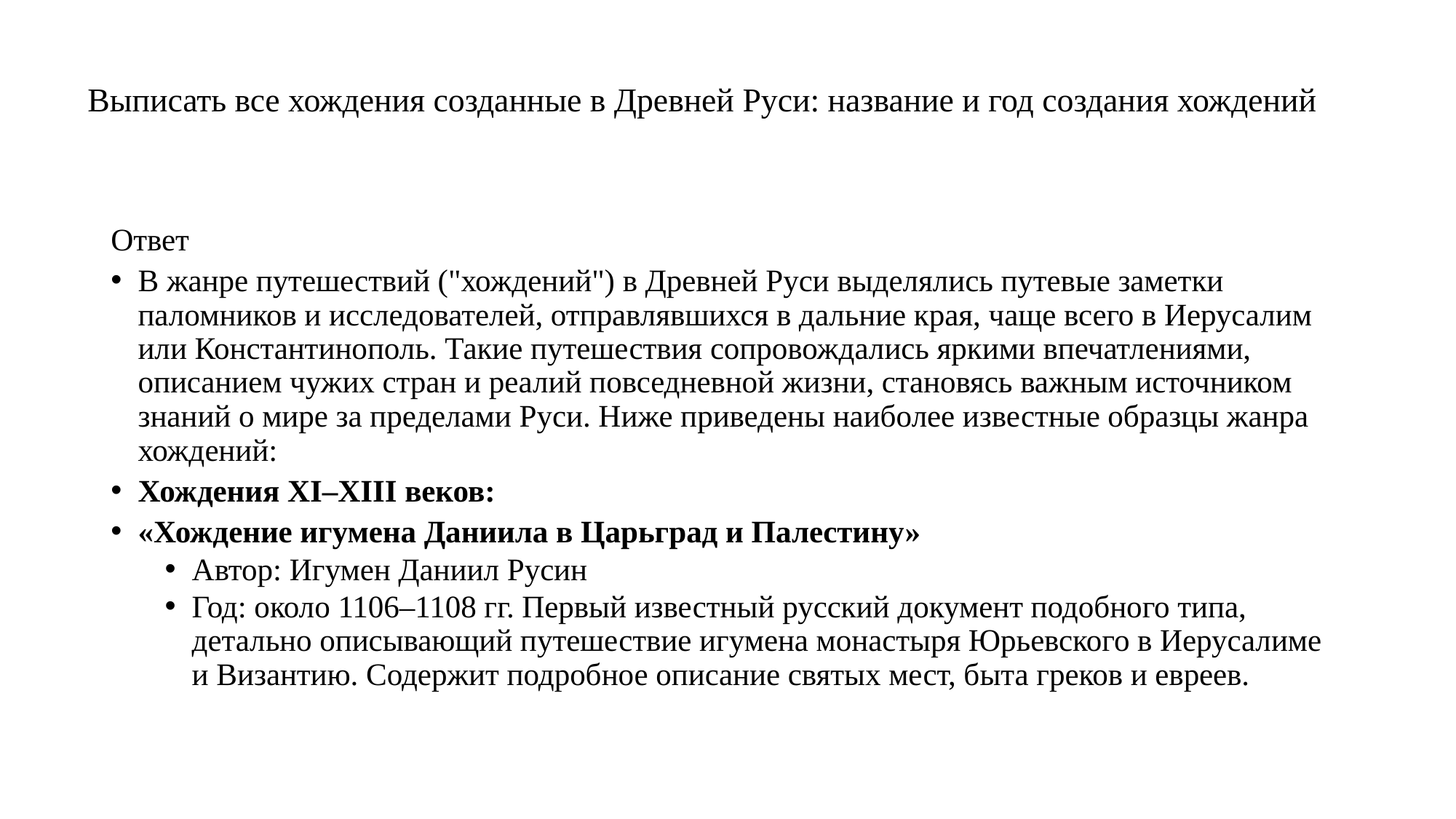

# Выписать все хождения созданные в Древней Руси: название и год создания хождений
Ответ
В жанре путешествий ("хождений") в Древней Руси выделялись путевые заметки паломников и исследователей, отправлявшихся в дальние края, чаще всего в Иерусалим или Константинополь. Такие путешествия сопровождались яркими впечатлениями, описанием чужих стран и реалий повседневной жизни, становясь важным источником знаний о мире за пределами Руси. Ниже приведены наиболее известные образцы жанра хождений:
Хождения XI–XIII веков:
«Хождение игумена Даниила в Царьград и Палестину»
Автор: Игумен Даниил Русин
Год: около 1106–1108 гг. Первый известный русский документ подобного типа, детально описывающий путешествие игумена монастыря Юрьевского в Иерусалиме и Византию. Содержит подробное описание святых мест, быта греков и евреев.